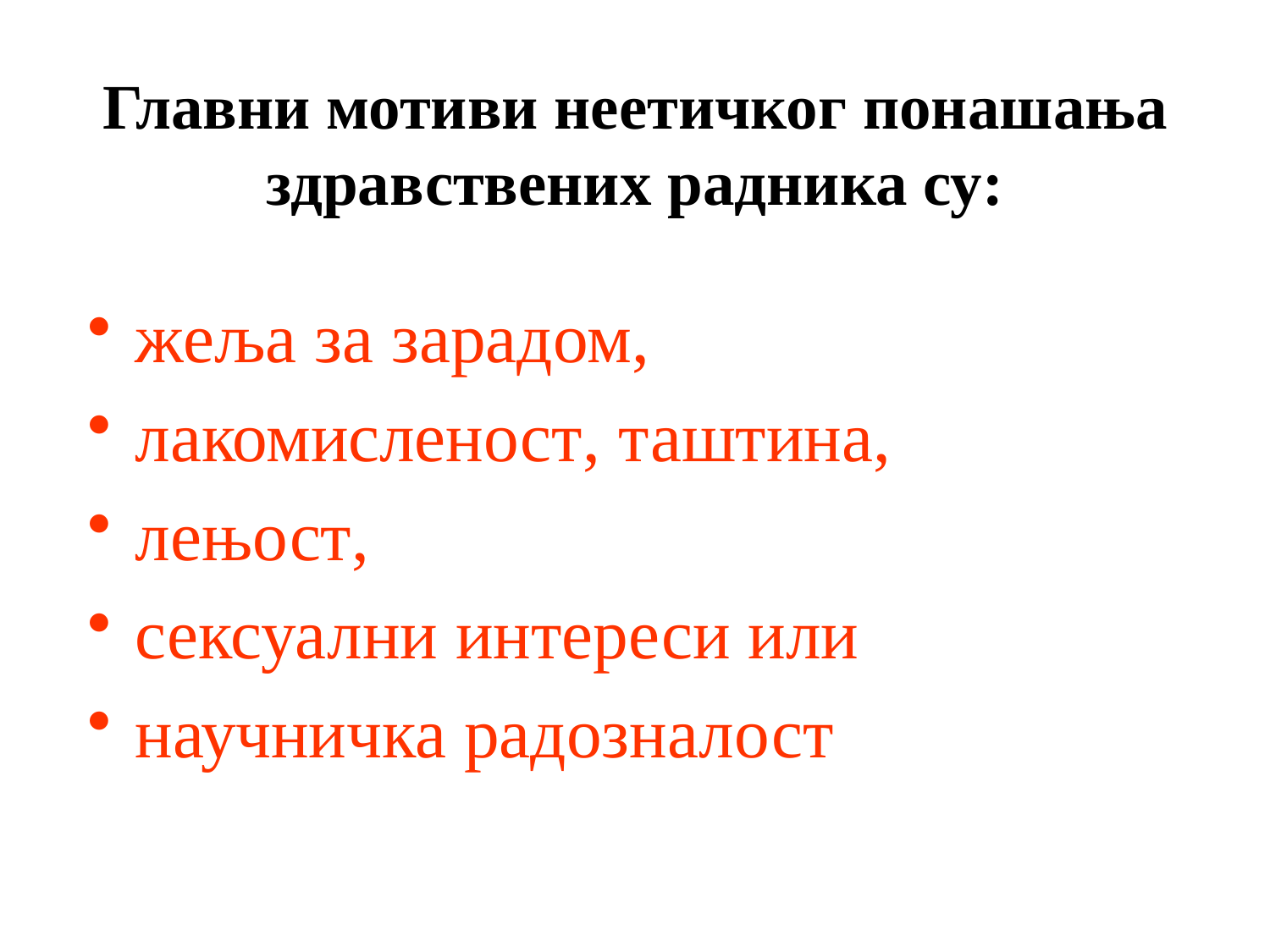

# Главни мотиви неетичког понашања здравствених радника су:
жеља за зарадом,
лакомисленост, таштина,
лењост,
сексуални интереси или
научничка радозналост